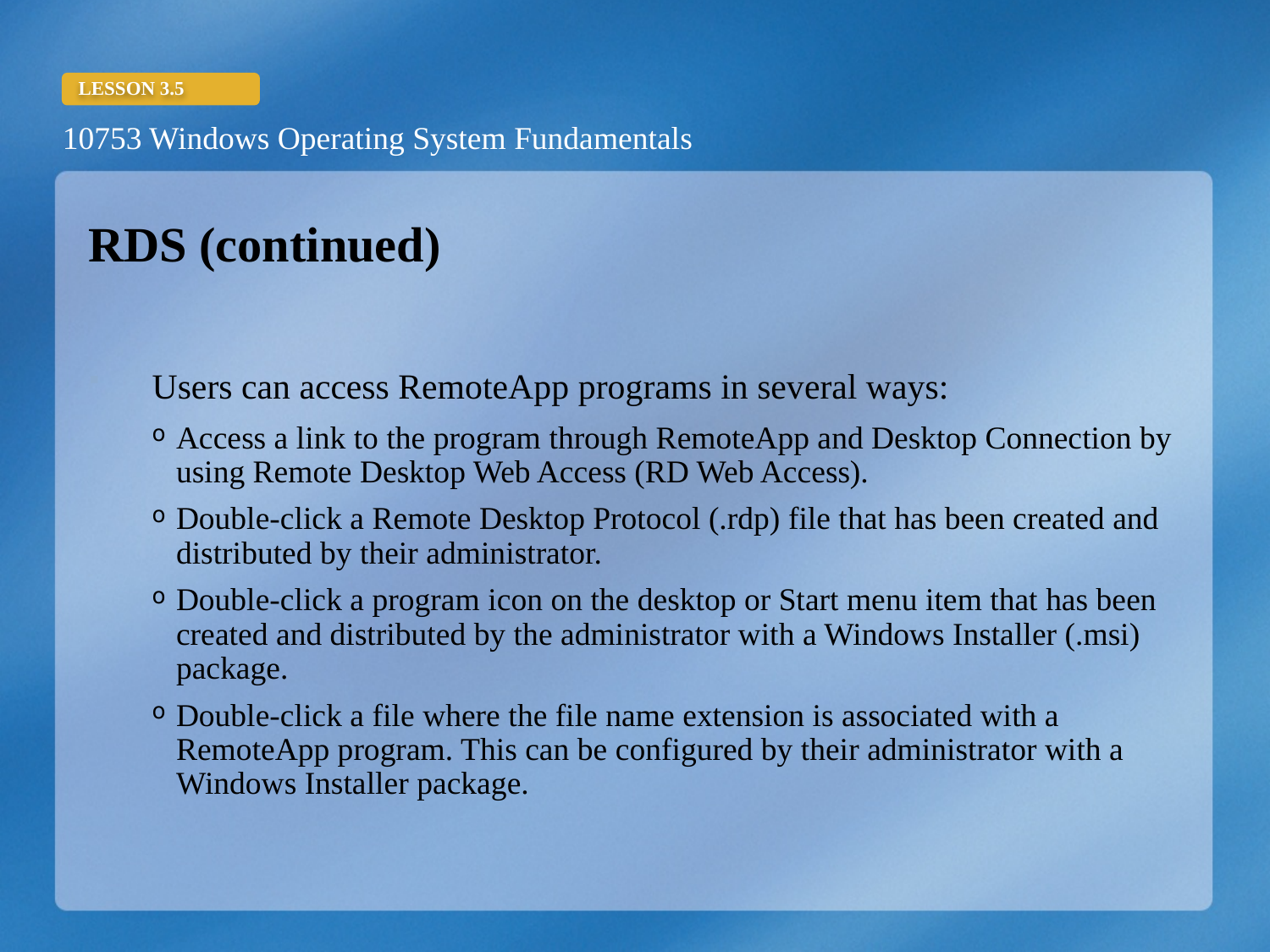

RDS (continued)

Users can access RemoteApp programs in several ways:
Access a link to the program through RemoteApp and Desktop Connection by using Remote Desktop Web Access (RD Web Access).
Double-click a Remote Desktop Protocol (.rdp) file that has been created and distributed by their administrator.
Double-click a program icon on the desktop or Start menu item that has been created and distributed by the administrator with a Windows Installer (.msi) package.
Double-click a file where the file name extension is associated with a RemoteApp program. This can be configured by their administrator with a Windows Installer package.